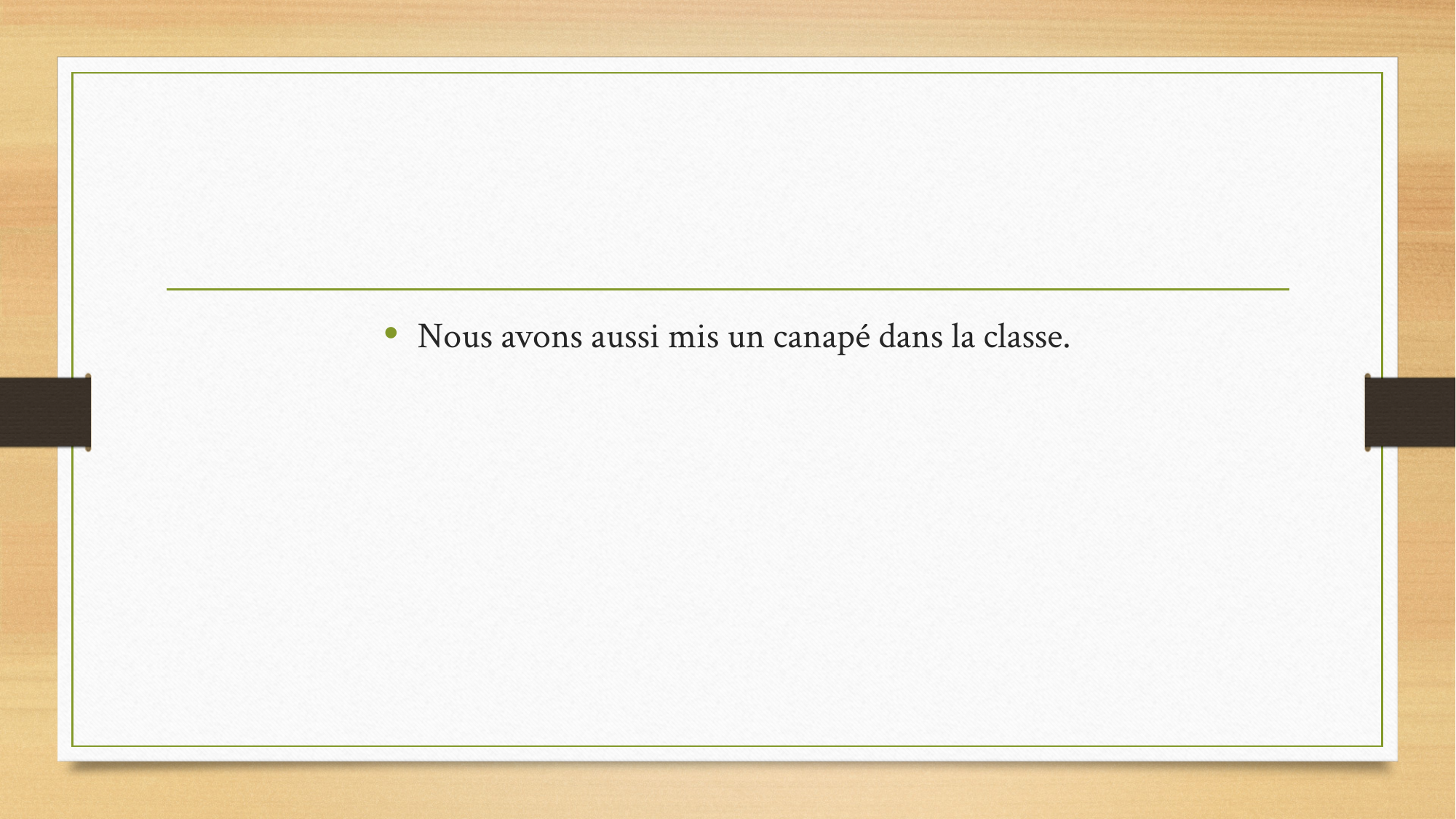

Nous avons aussi mis un canapé dans la classe.